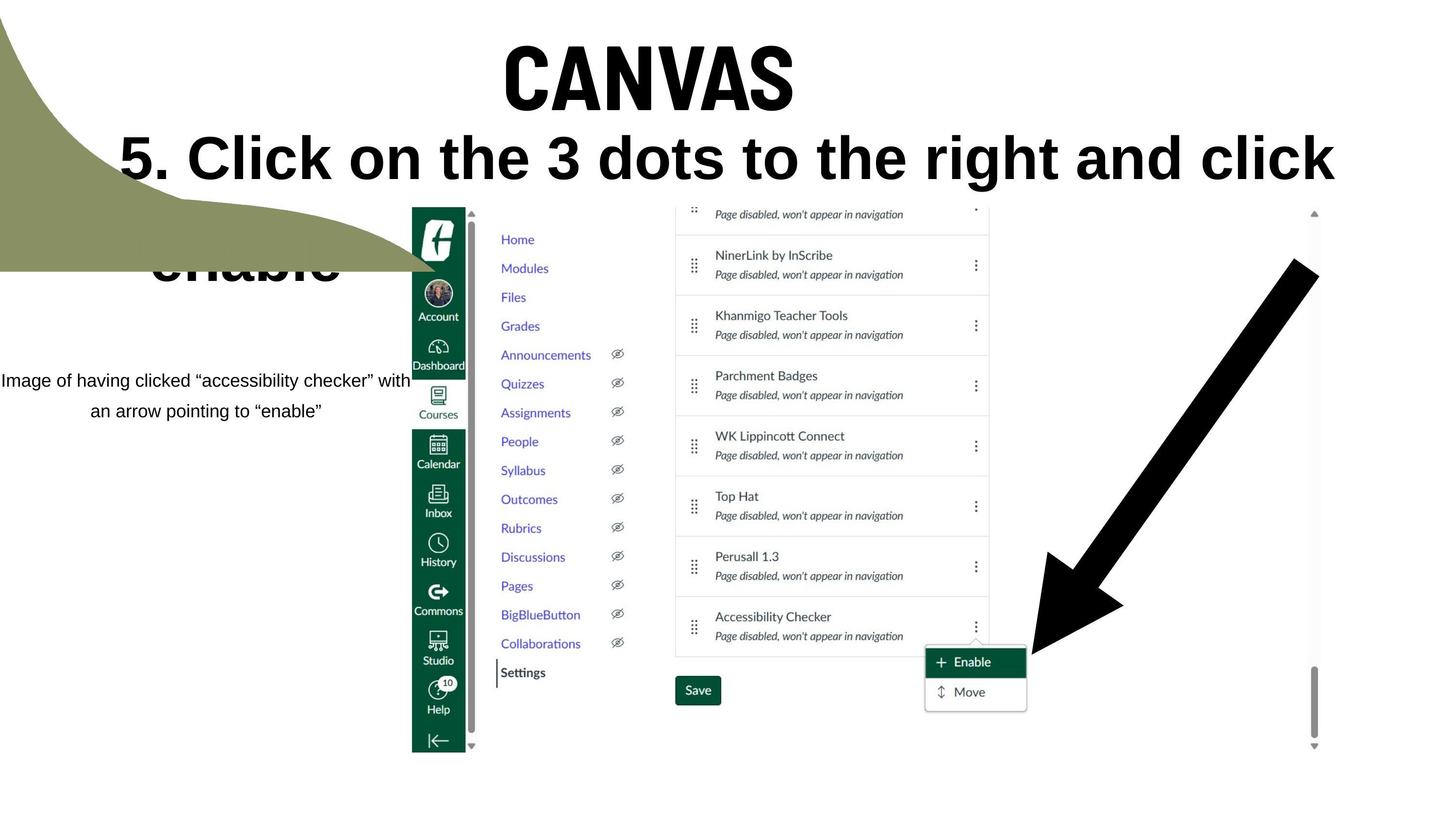

CANVAS

5. Click on the 3 dots to the right and click “enable”

Image of having clicked “accessibility checker” with an arrow pointing to “enable”